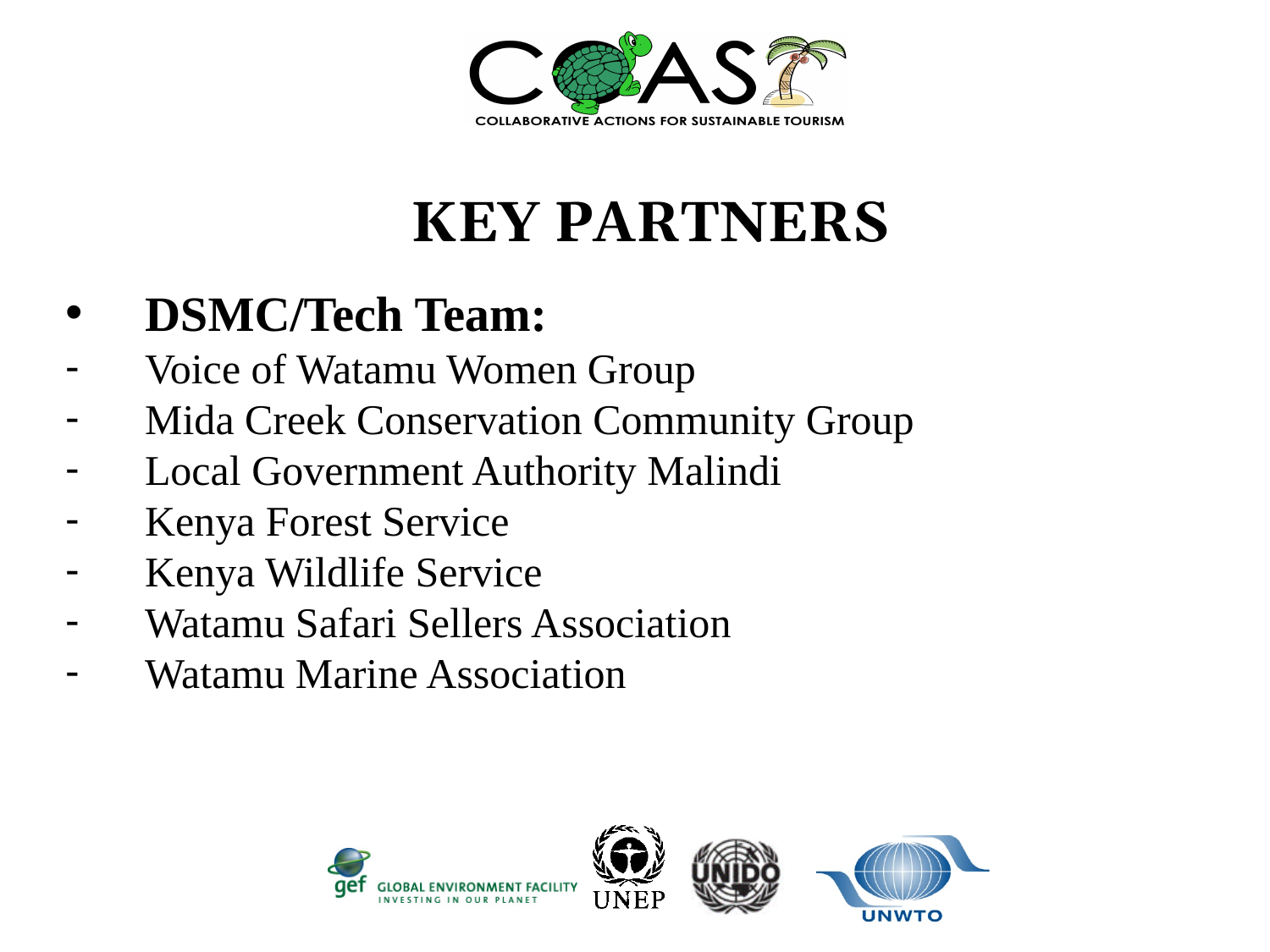

KEY PARTNERS

DSMC/Tech Team:
Voice of Watamu Women Group
Mida Creek Conservation Community Group
Local Government Authority Malindi
Kenya Forest Service
Kenya Wildlife Service
Watamu Safari Sellers Association
Watamu Marine Association

#